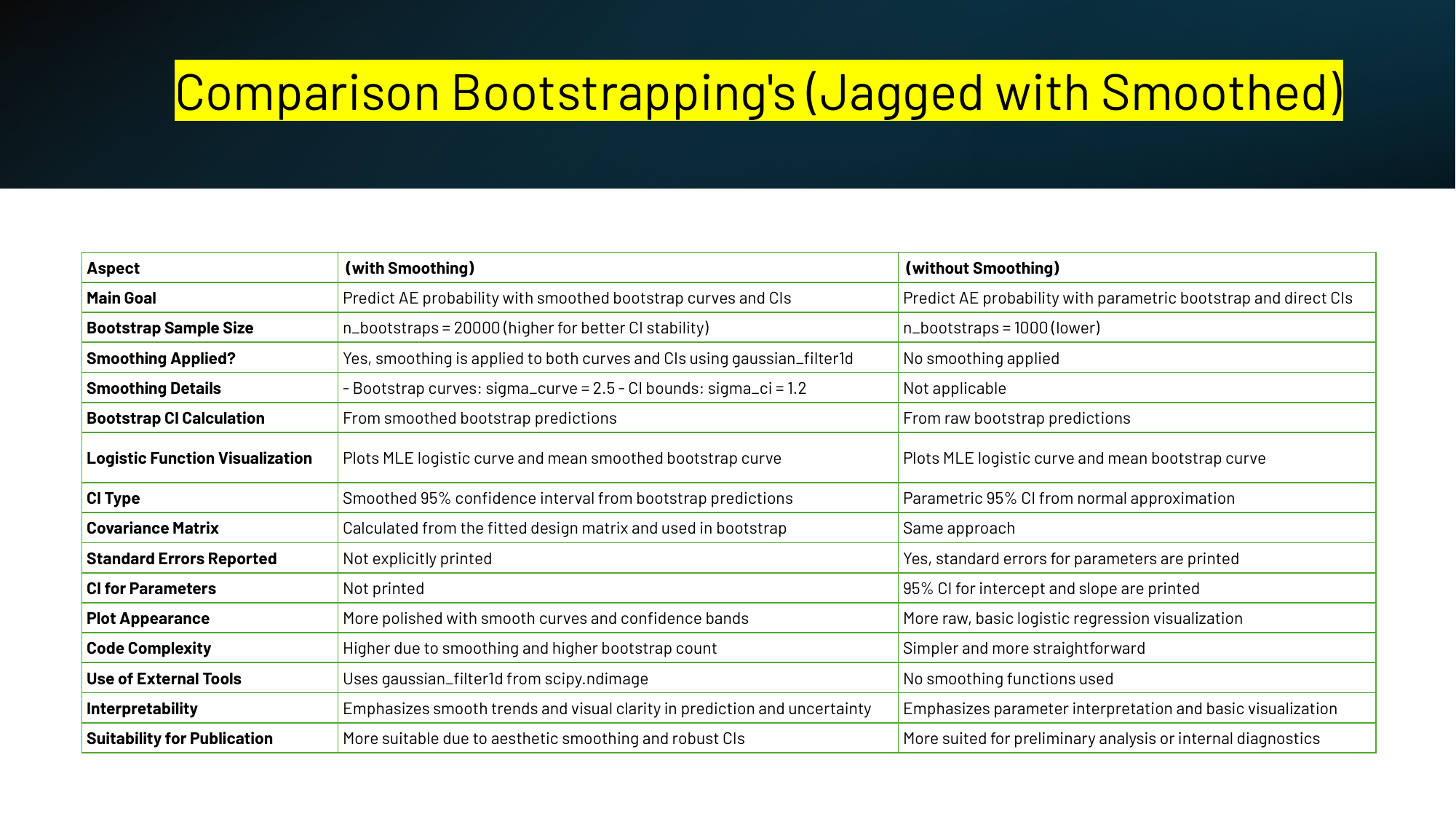

# Comparison Bootstrapping's (Jagged with Smoothed)
| Aspect | (with Smoothing) | (without Smoothing) |
| --- | --- | --- |
| Main Goal | Predict AE probability with smoothed bootstrap curves and CIs | Predict AE probability with parametric bootstrap and direct CIs |
| Bootstrap Sample Size | n\_bootstraps = 20000 (higher for better CI stability) | n\_bootstraps = 1000 (lower) |
| Smoothing Applied? | Yes, smoothing is applied to both curves and CIs using gaussian\_filter1d | No smoothing applied |
| Smoothing Details | - Bootstrap curves: sigma\_curve = 2.5 - CI bounds: sigma\_ci = 1.2 | Not applicable |
| Bootstrap CI Calculation | From smoothed bootstrap predictions | From raw bootstrap predictions |
| Logistic Function Visualization | Plots MLE logistic curve and mean smoothed bootstrap curve | Plots MLE logistic curve and mean bootstrap curve |
| CI Type | Smoothed 95% confidence interval from bootstrap predictions | Parametric 95% CI from normal approximation |
| Covariance Matrix | Calculated from the fitted design matrix and used in bootstrap | Same approach |
| Standard Errors Reported | Not explicitly printed | Yes, standard errors for parameters are printed |
| CI for Parameters | Not printed | 95% CI for intercept and slope are printed |
| Plot Appearance | More polished with smooth curves and confidence bands | More raw, basic logistic regression visualization |
| Code Complexity | Higher due to smoothing and higher bootstrap count | Simpler and more straightforward |
| Use of External Tools | Uses gaussian\_filter1d from scipy.ndimage | No smoothing functions used |
| Interpretability | Emphasizes smooth trends and visual clarity in prediction and uncertainty | Emphasizes parameter interpretation and basic visualization |
| Suitability for Publication | More suitable due to aesthetic smoothing and robust CIs | More suited for preliminary analysis or internal diagnostics |